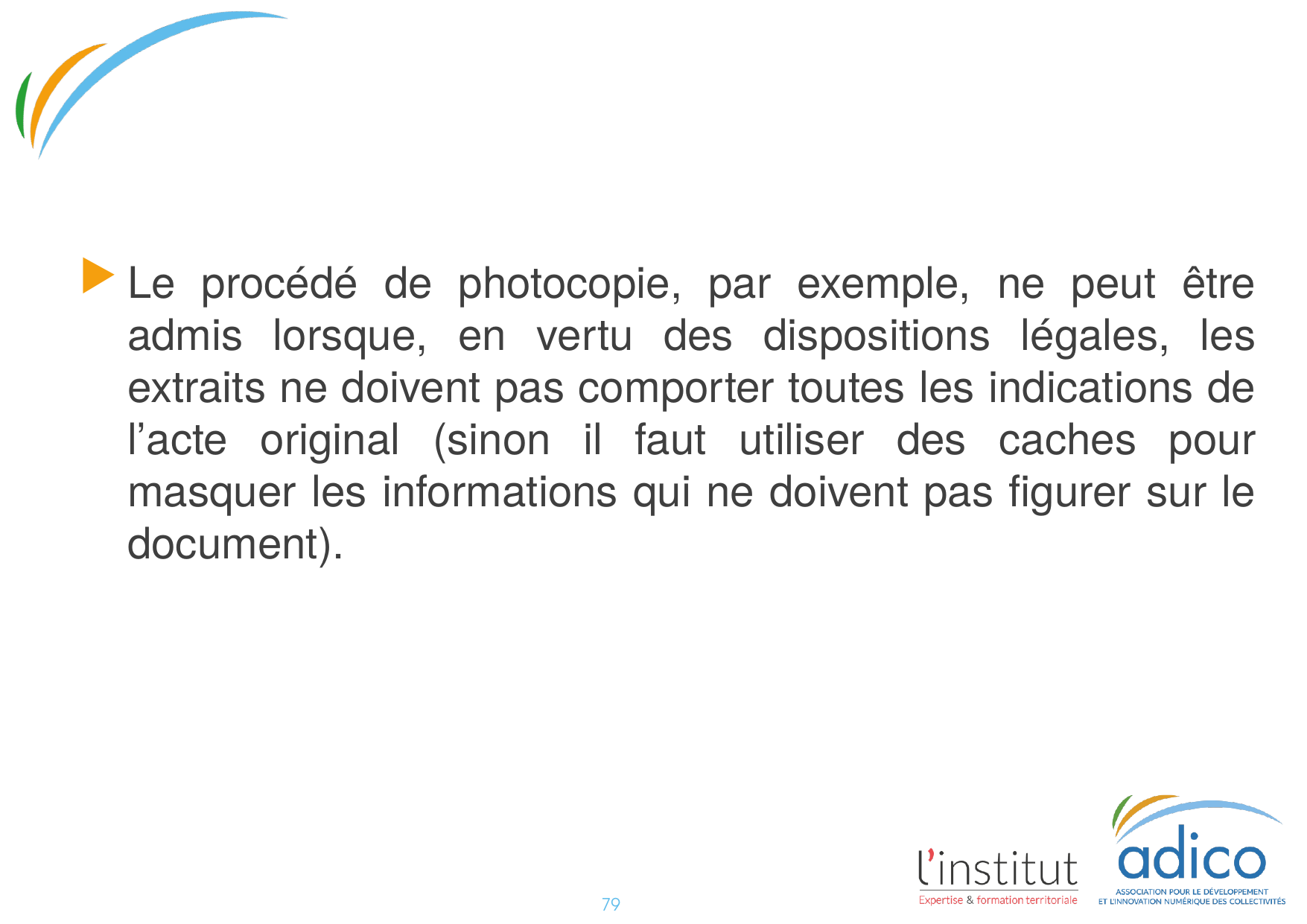

#

Le procédé de photocopie, par exemple, ne peut être admis lorsque, en vertu des dispositions légales, les extraits ne doivent pas comporter toutes les indications de l’acte original (sinon il faut utiliser des caches pour masquer les informations qui ne doivent pas figurer sur le document).